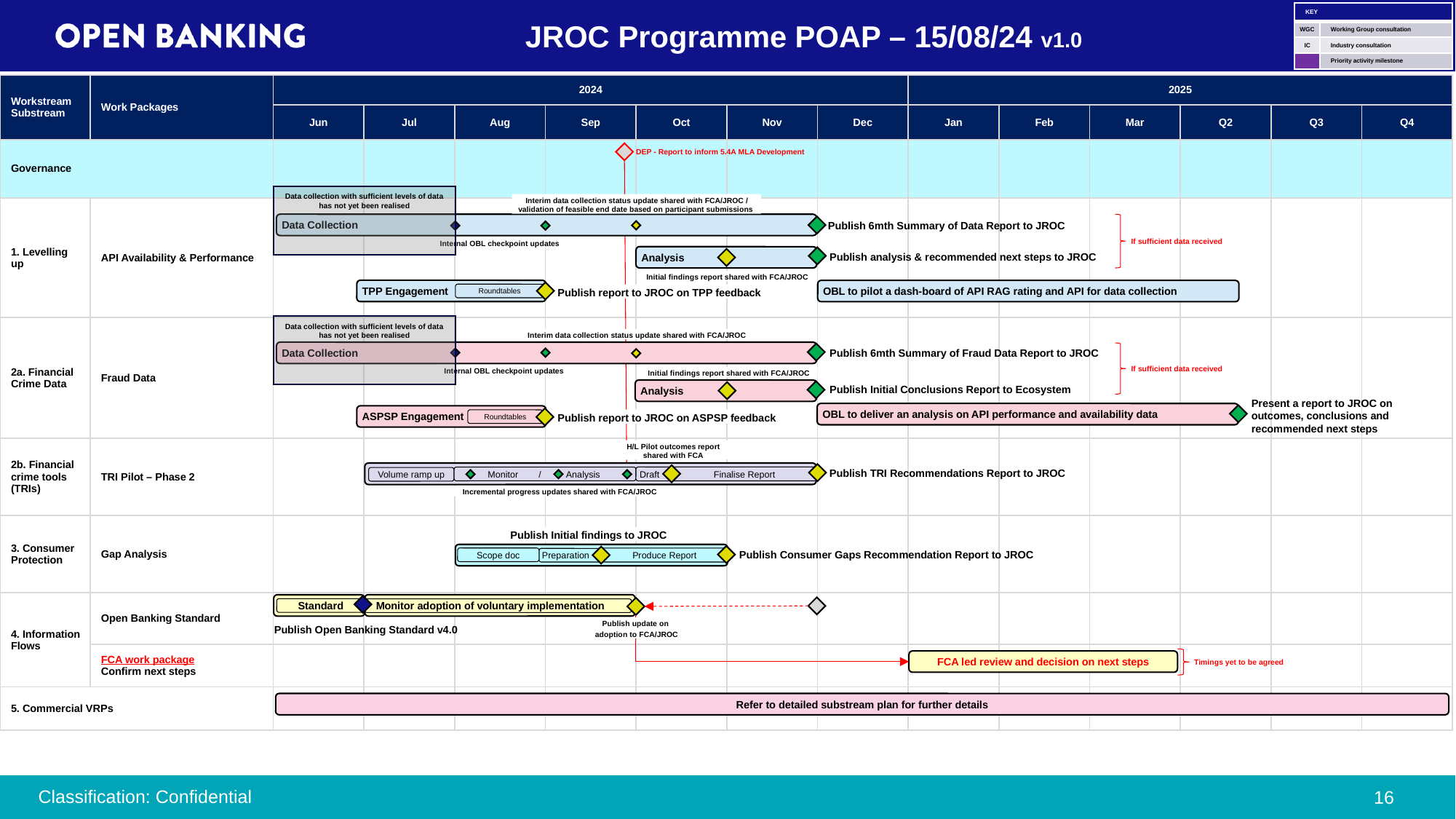

| KEY |  |
| --- | --- |
| WGC | Working Group consultation |
| IC | Industry consultation |
|  | Priority activity milestone |
# JROC Programme POAP – 15/08/24 v1.0
| Workstream Substream | Work Packages | 2024 |  |  |  |  |  |  | 2025 |  |  |  |  |  |
| --- | --- | --- | --- | --- | --- | --- | --- | --- | --- | --- | --- | --- | --- | --- |
| Workstream Substream | Description | Jun | Jul | Aug | Sep | Oct | Nov | Dec | Jan | Feb | Mar | Q2 | Q3 | Q4 |
| Governance |  |  |  |  |  |  |  |  |  |  |  |  |  |  |
| 1. Levelling up | API Availability & Performance |  |  |  |  |  |  |  |  |  |  |  |  |  |
| 2a. Financial Crime Data | Fraud Data |  |  |  |  |  |  |  |  |  |  |  |  |  |
| 2b. Financial crime tools (TRIs) | TRI Pilot – Phase 2 |  |  |  |  |  |  |  |  |  |  |  |  |  |
| 3. Consumer Protection | Gap Analysis |  |  |  |  |  |  |  |  |  |  |  |  |  |
| 4. Information Flows | Open Banking Standard |  |  |  |  |  |  |  |  |  |  |  |  |  |
|  | FCA work package Confirm next steps |  |  |  |  |  |  |  |  |  |  |  |  |  |
| 5. Commercial VRPs |  |  |  |  |  |  |  |  |  |  |  |  |  |  |

DEP - Report to inform 5.4A MLA Development
Data collection with sufficient levels of data has not yet been realised
Interim data collection status update shared with FCA/JROC / validation of feasible end date based on participant submissions
Data Collection

Publish 6mth Summary of Data Report to JROC

If sufficient data received
Internal OBL checkpoint updates
Analysis

Publish analysis & recommended next steps to JROC

Initial findings report shared with FCA/JROC
TPP Engagement
OBL to pilot a dash-board of API RAG rating and API for data collection

Roundtables
Publish report to JROC on TPP feedback
Data collection with sufficient levels of data has not yet been realised
Interim data collection status update shared with FCA/JROC
Data Collection

Publish 6mth Summary of Fraud Data Report to JROC

If sufficient data received
Internal OBL checkpoint updates
Initial findings report shared with FCA/JROC
Analysis

Publish Initial Conclusions Report to Ecosystem

Present a report to JROC on outcomes, conclusions and recommended next steps
OBL to deliver an analysis on API performance and availability data

ASPSP Engagement

Roundtables
Publish report to JROC on ASPSP feedback
H/L Pilot outcomes report shared with FCA

Publish TRI Recommendations Report to JROC

Finalise Report
Draft
             Monitor        /          Analysis
Volume ramp up

Incremental progress updates shared with FCA/JROC
Publish Initial findings to JROC

Publish Consumer Gaps Recommendation Report to JROC
Scope doc
Produce Report
Preparation

Standard
Monitor adoption of voluntary implementation
Publish update on
adoption to FCA/JROC
Publish Open Banking Standard v4.0

FCA led review and decision on next steps
Timings yet to be agreed
Refer to detailed substream plan for further details
Classification: Confidential
16